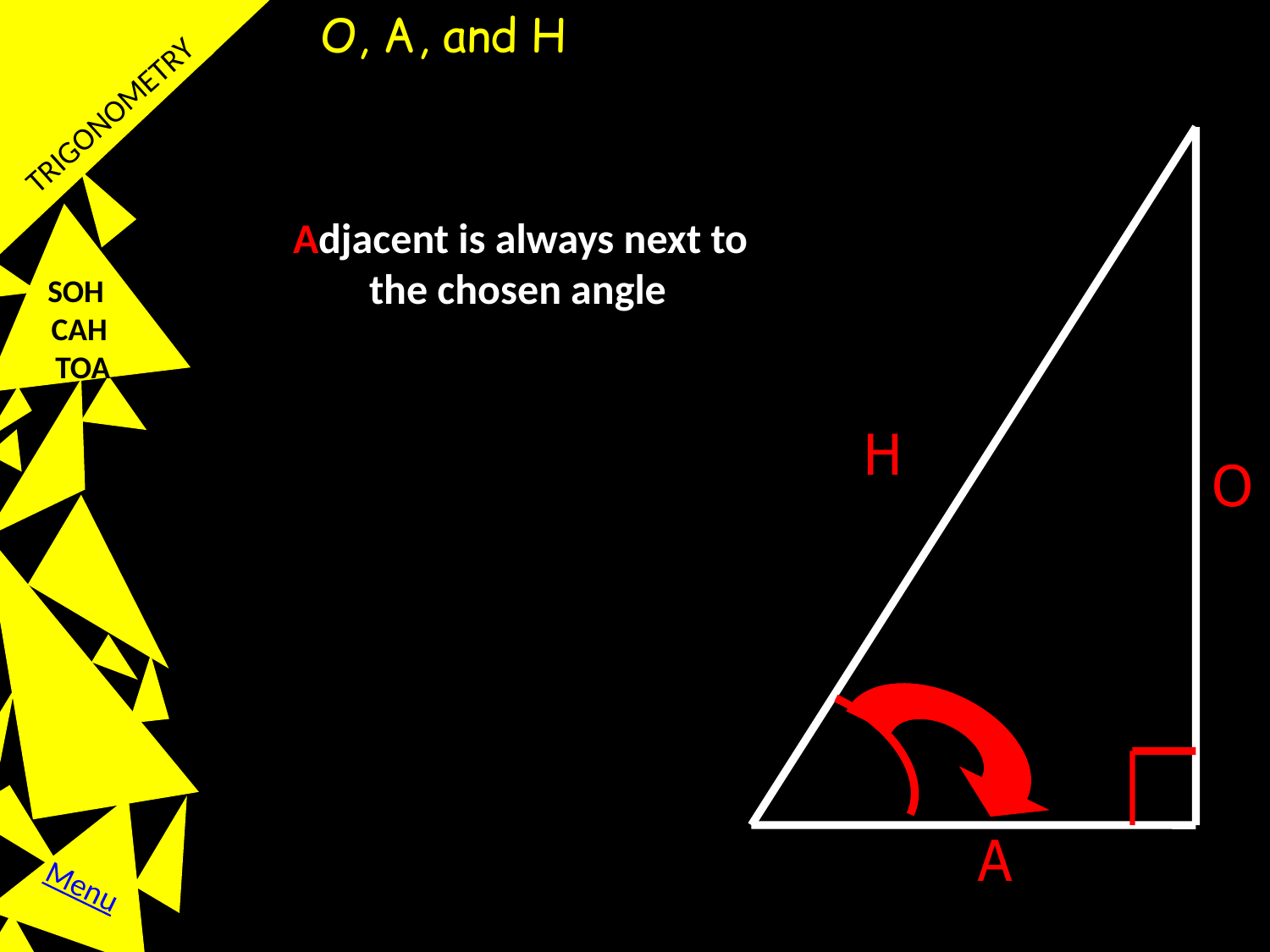

O, A, and H

TRIGONOMETRY
Adjacent is always next to
        the chosen angle

SOH
CAH
 TOA
H
O

A
Menu